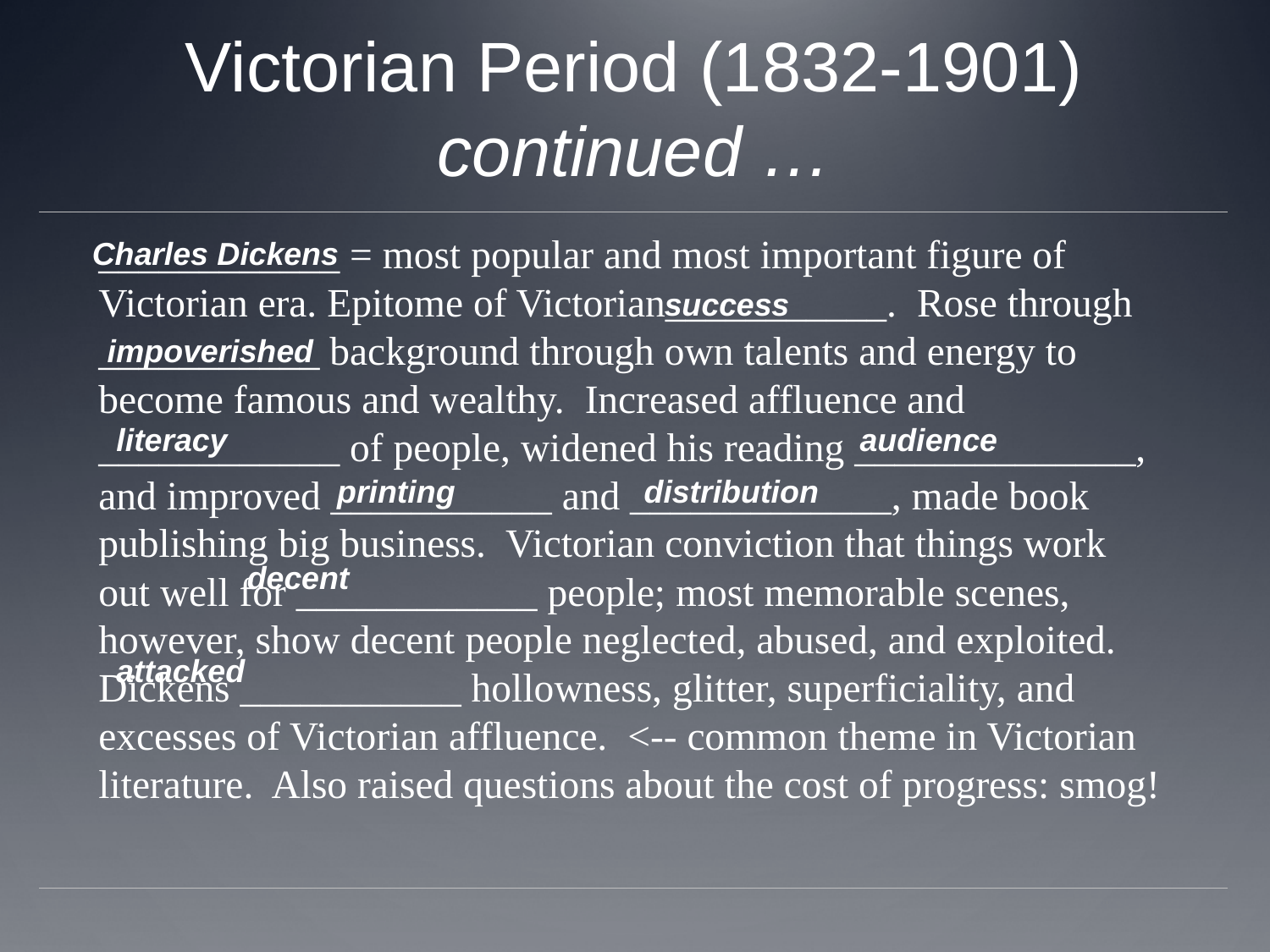

# Victorian Period (1832-1901) continued …
____________ = most popular and most important figure of Victorian era. Epitome of Victorian___________.  Rose through ___________ background through own talents and energy to become famous and wealthy.  Increased affluence and ____________ of people, widened his reading ______________, and improved ___________ and _____________, made book publishing big business.  Victorian conviction that things work out well for ____________ people; most memorable scenes, however, show decent people neglected, abused, and exploited.  Dickens ___________ hollowness, glitter, superficiality, and excesses of Victorian affluence.  <-- common theme in Victorian literature.  Also raised questions about the cost of progress: smog!

Charles Dickens
success
impoverished
literacy
audience
printing
distribution
decent
attacked